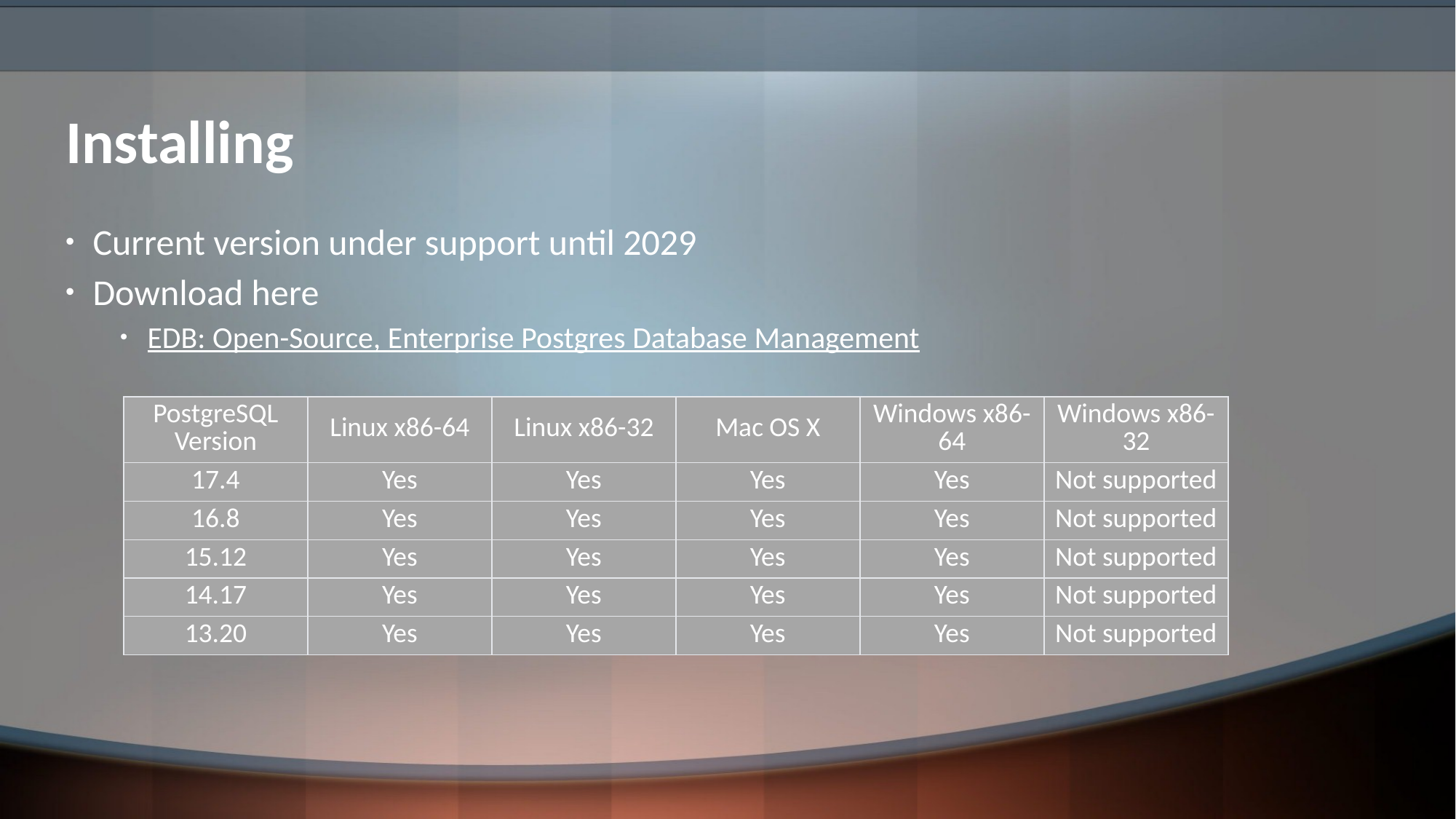

# Installing
Current version under support until 2029
Download here
EDB: Open-Source, Enterprise Postgres Database Management
| PostgreSQL Version | Linux x86-64 | Linux x86-32 | Mac OS X | Windows x86-64 | Windows x86-32 |
| --- | --- | --- | --- | --- | --- |
| 17.4 | Yes | Yes | Yes | Yes | Not supported |
| 16.8 | Yes | Yes | Yes | Yes | Not supported |
| 15.12 | Yes | Yes | Yes | Yes | Not supported |
| 14.17 | Yes | Yes | Yes | Yes | Not supported |
| 13.20 | Yes | Yes | Yes | Yes | Not supported |